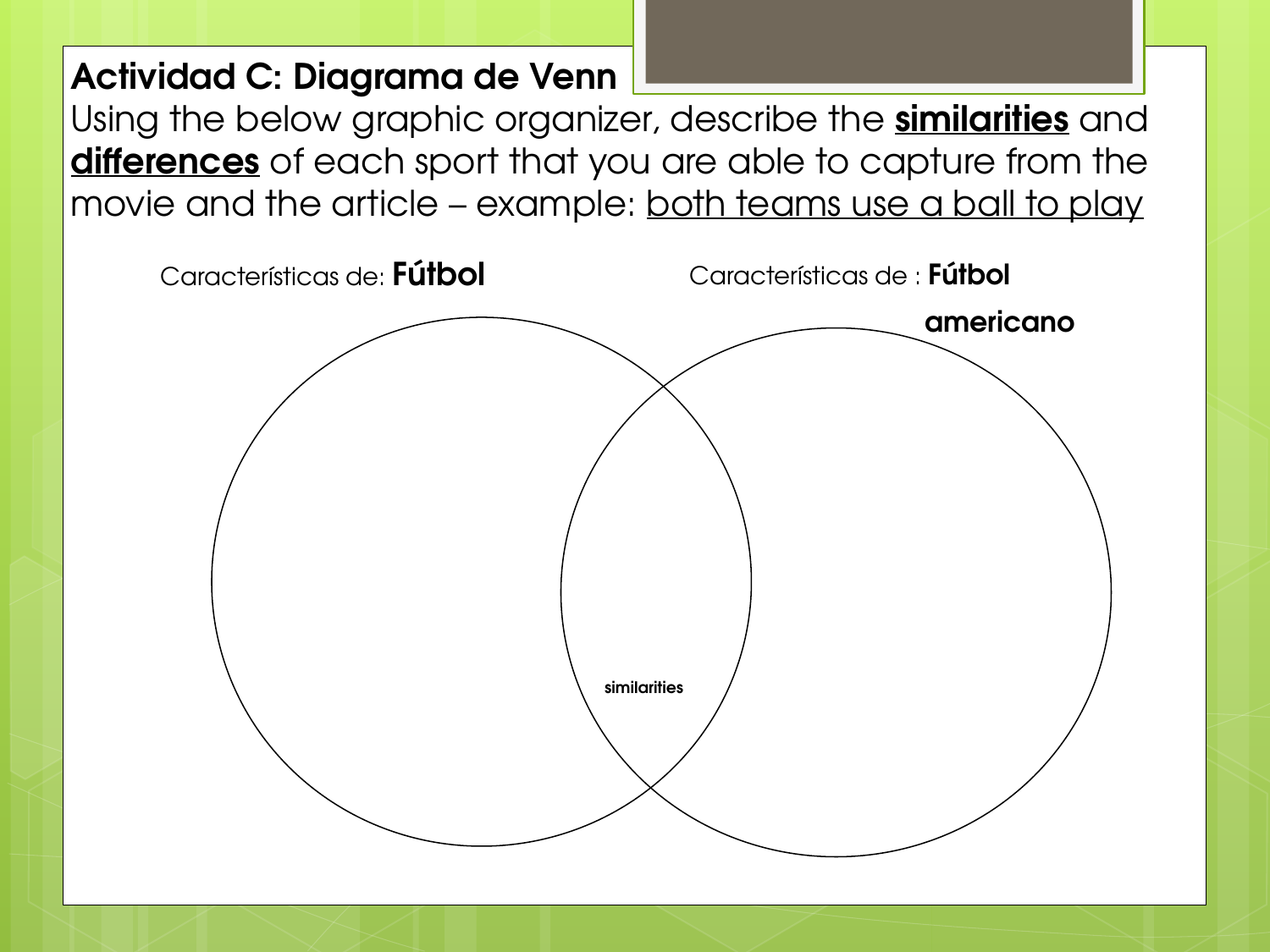

Actividad C: Diagrama de Venn
Using the below graphic organizer, describe the similarities and differences of each sport that you are able to capture from the movie and the article – example: both teams use a ball to play
Características de: Fútbol
Características de : Fútbol
                              americano

    similarities